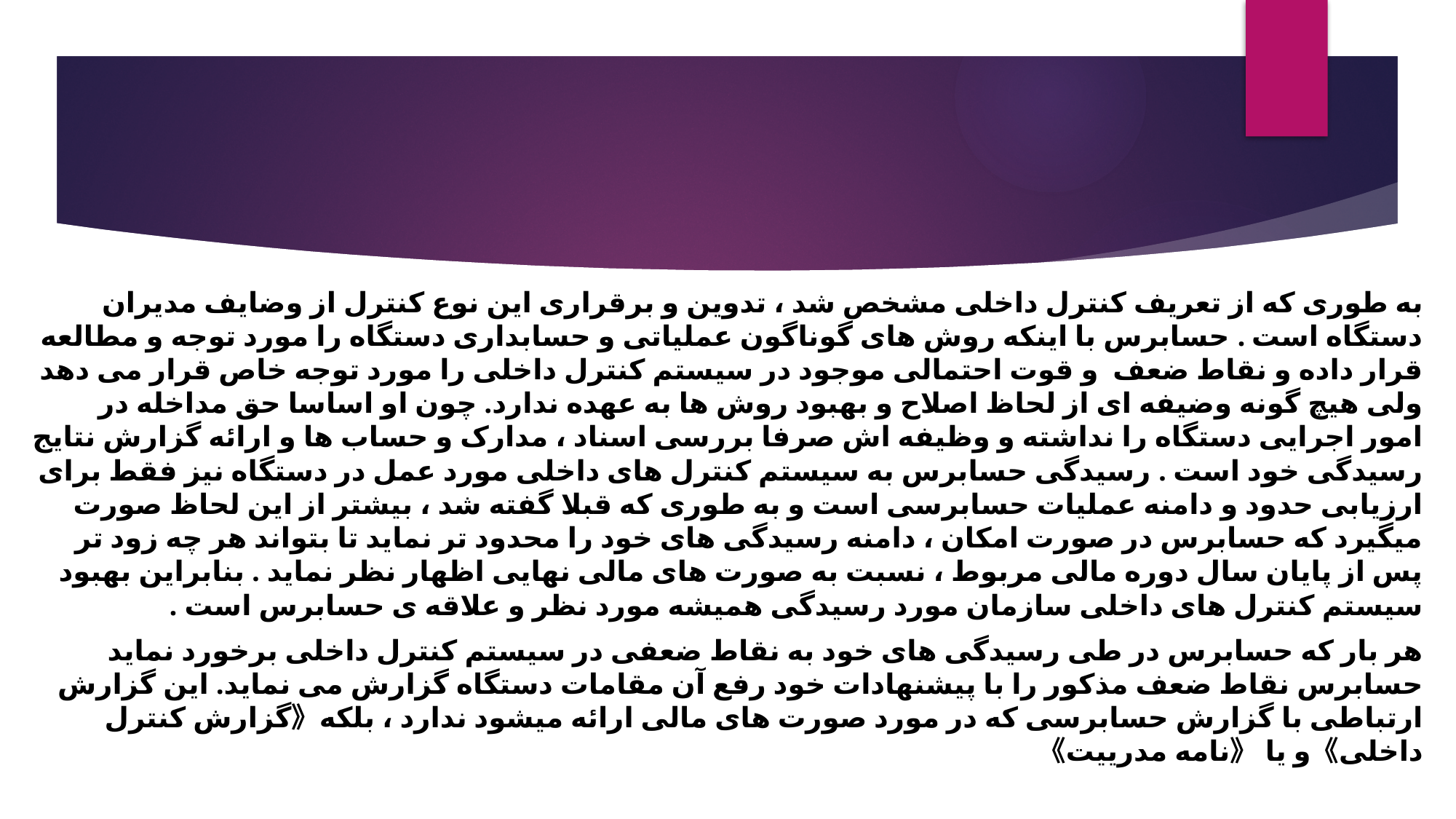

به طوری که از تعریف کنترل داخلی مشخص شد ، تدوین و برقراری این نوع کنترل از وضایف مدیران دستگاه است . حسابرس با اینکه روش های گوناگون عملیاتی و حسابداری دستگاه را مورد توجه و مطالعه قرار داده و نقاط ضعف  و قوت احتمالی موجود در سیستم کنترل داخلی را مورد توجه خاص قرار می دهد ولی هیچ گونه وضیفه ای از لحاظ اصلاح و بهبود روش ها به عهده ندارد. چون او اساسا حق مداخله در امور اجرایی دستگاه را نداشته و وظیفه اش صرفا بررسی اسناد ، مدارک و حساب ها و ارائه گزارش نتایج رسیدگی خود است . رسیدگی حسابرس به سیستم کنترل های داخلی مورد عمل در دستگاه نیز فقط برای ارزیابی حدود و دامنه عملیات حسابرسی است و به طوری که قبلا گفته شد ، بیشتر از این لحاظ صورت میگیرد که حسابرس در صورت امکان ، دامنه رسیدگی های خود را محدود تر نماید تا بتواند هر چه زود تر پس از پایان سال دوره مالی مربوط ، نسبت به صورت های مالی نهایی اظهار نظر نماید . بنابراین بهبود سیستم کنترل های داخلی سازمان مورد رسیدگی همیشه مورد نظر و علاقه ی حسابرس است .
هر بار که حسابرس در طی رسیدگی های خود به نقاط ضعفی در سیستم کنترل داخلی برخورد نماید حسابرس نقاط ضعف مذکور را با پیشنهادات خود رفع آن مقامات دستگاه گزارش می نماید. این گزارش ارتباطی با گزارش حسابرسی که در مورد صورت های مالی ارائه میشود ندارد ، بلکه《گزارش کنترل داخلی》و یا 《نامه مدرییت》